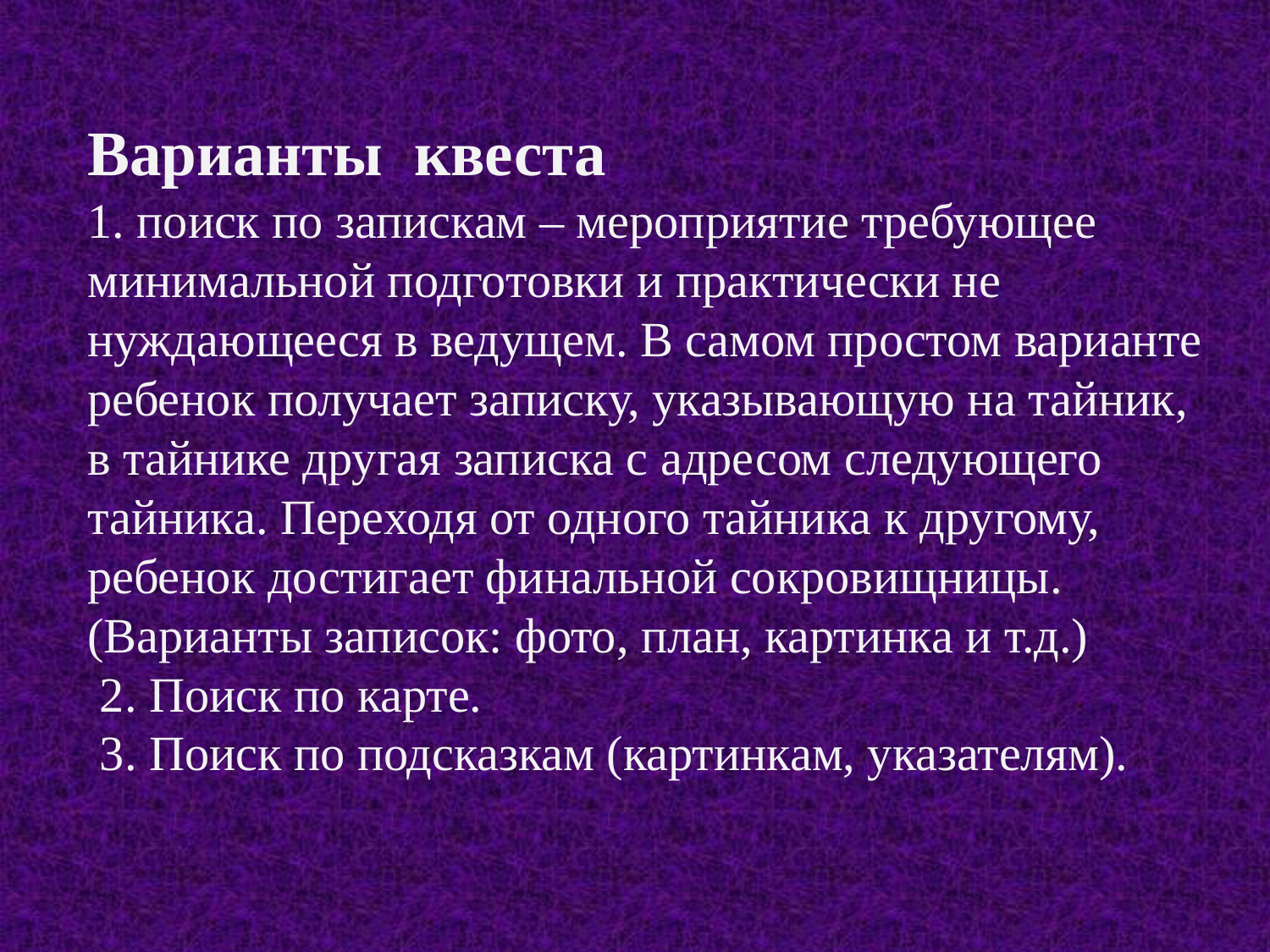

Варианты  квеста
1. поиск по запискам – мероприятие требующее минимальной подготовки и практически не нуждающееся в ведущем. В самом простом варианте ребенок получает записку, указывающую на тайник, в тайнике другая записка с адресом следующего тайника. Переходя от одного тайника к другому, ребенок достигает финальной сокровищницы. (Варианты записок: фото, план, картинка и т.д.)
 2. Поиск по карте.
 3. Поиск по подсказкам (картинкам, указателям).